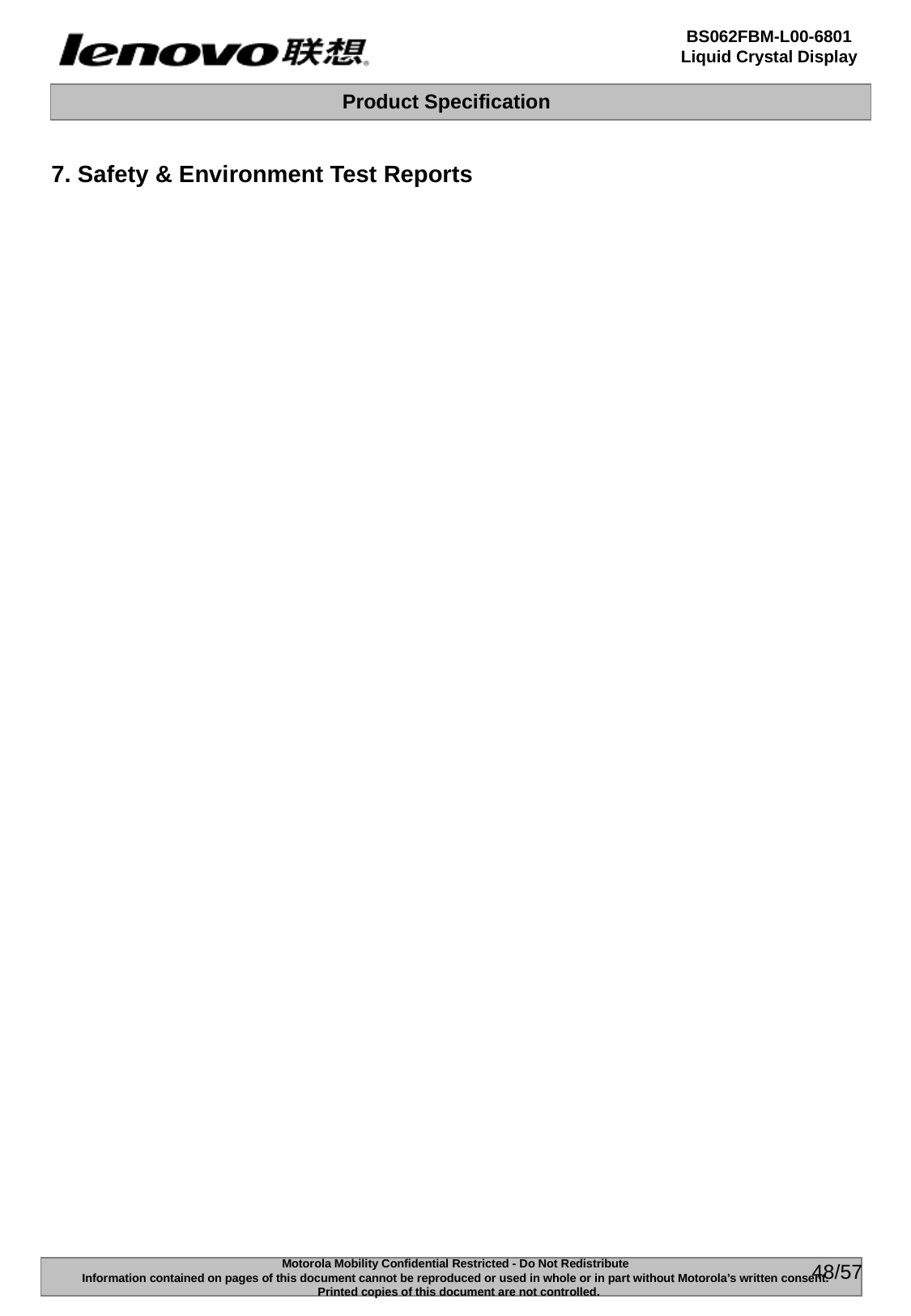

7. Safety & Environment Test Reports
48/57